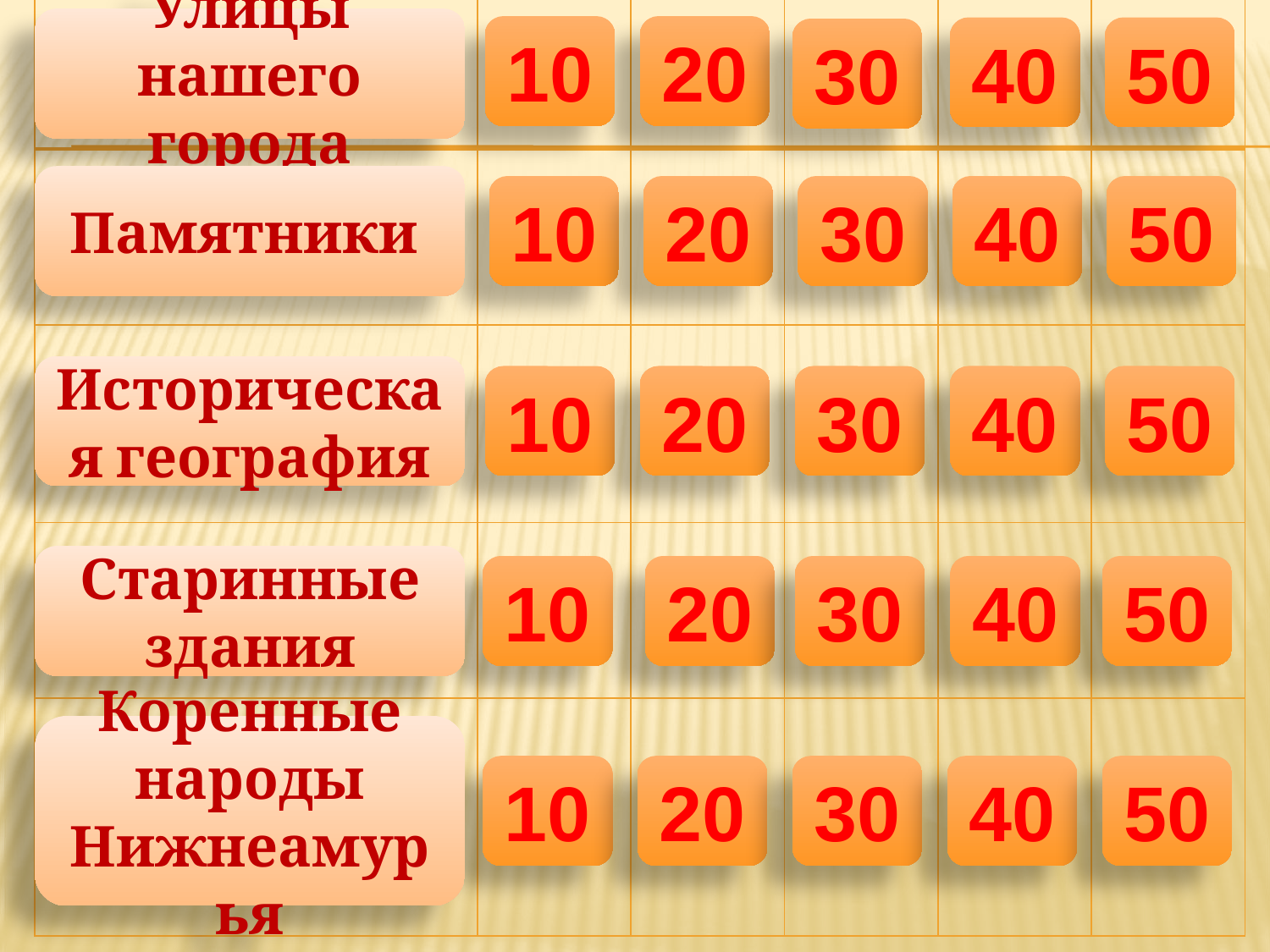

|  |  |  |  |  |  |
| --- | --- | --- | --- | --- | --- |
|  |  |  |  |  |  |
|  |  |  |  |  |  |
|  |  |  |  |  |  |
|  |  |  |  |  |  |
Улицы нашего города
10
20
40
50
30
Памятники
10
20
30
40
50
Историческая география
10
20
30
40
50

Старинные здания

10
20
30
40
50

Коренные народы Нижнеамурья

10
20
30
40
50